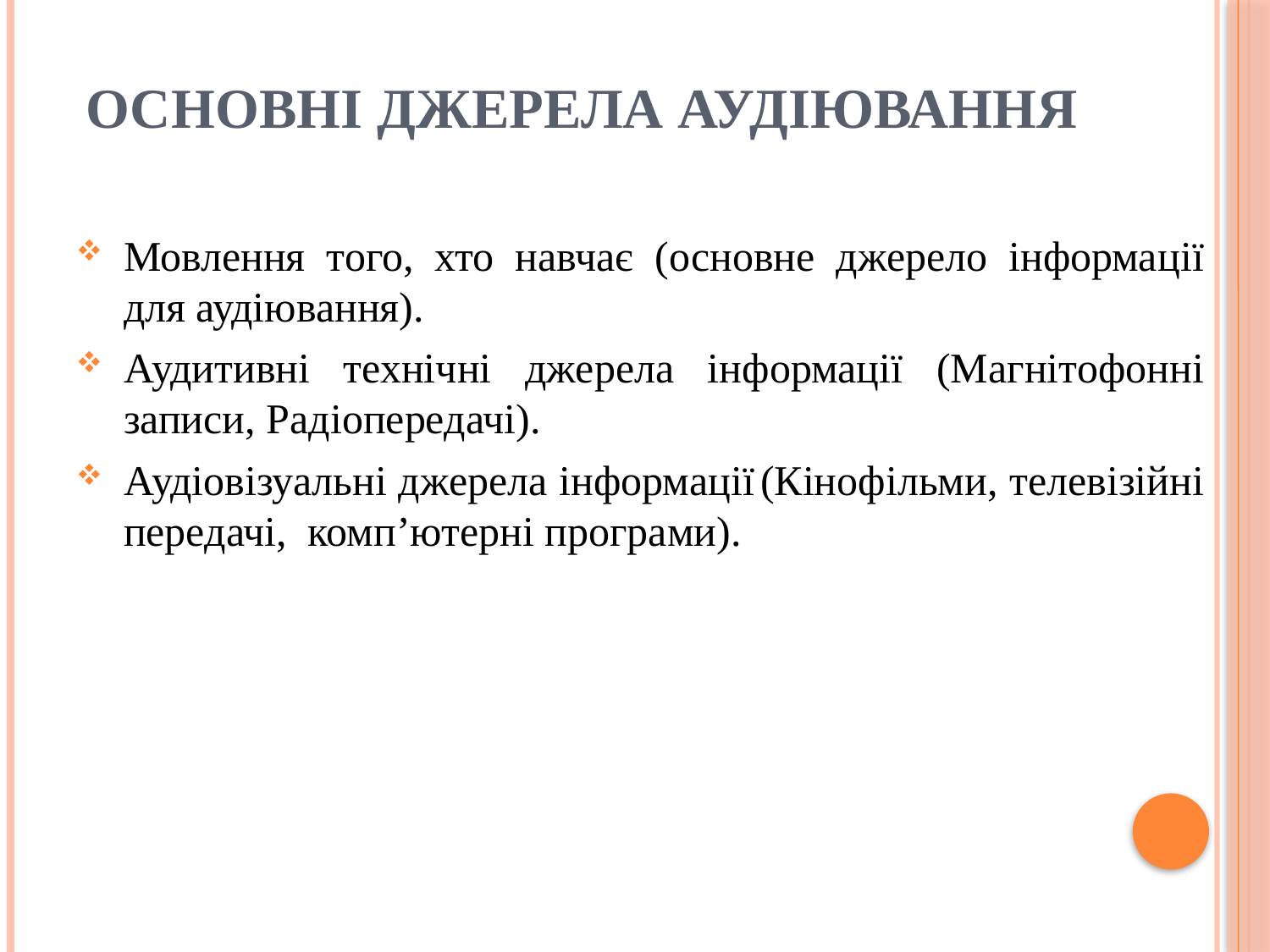

# ОСНОВНІ ДЖЕРЕЛА АУДІЮВАННЯ
Мовлення того, хто навчає (основне джерело інформації для аудіювання).
Аудитивні технічні джерела інформації (Магнітофонні записи, Радіопередачі).
Аудіовізуальні джерела інформації	(Кінофільми, телевізійні передачі,  комп’ютерні програми).